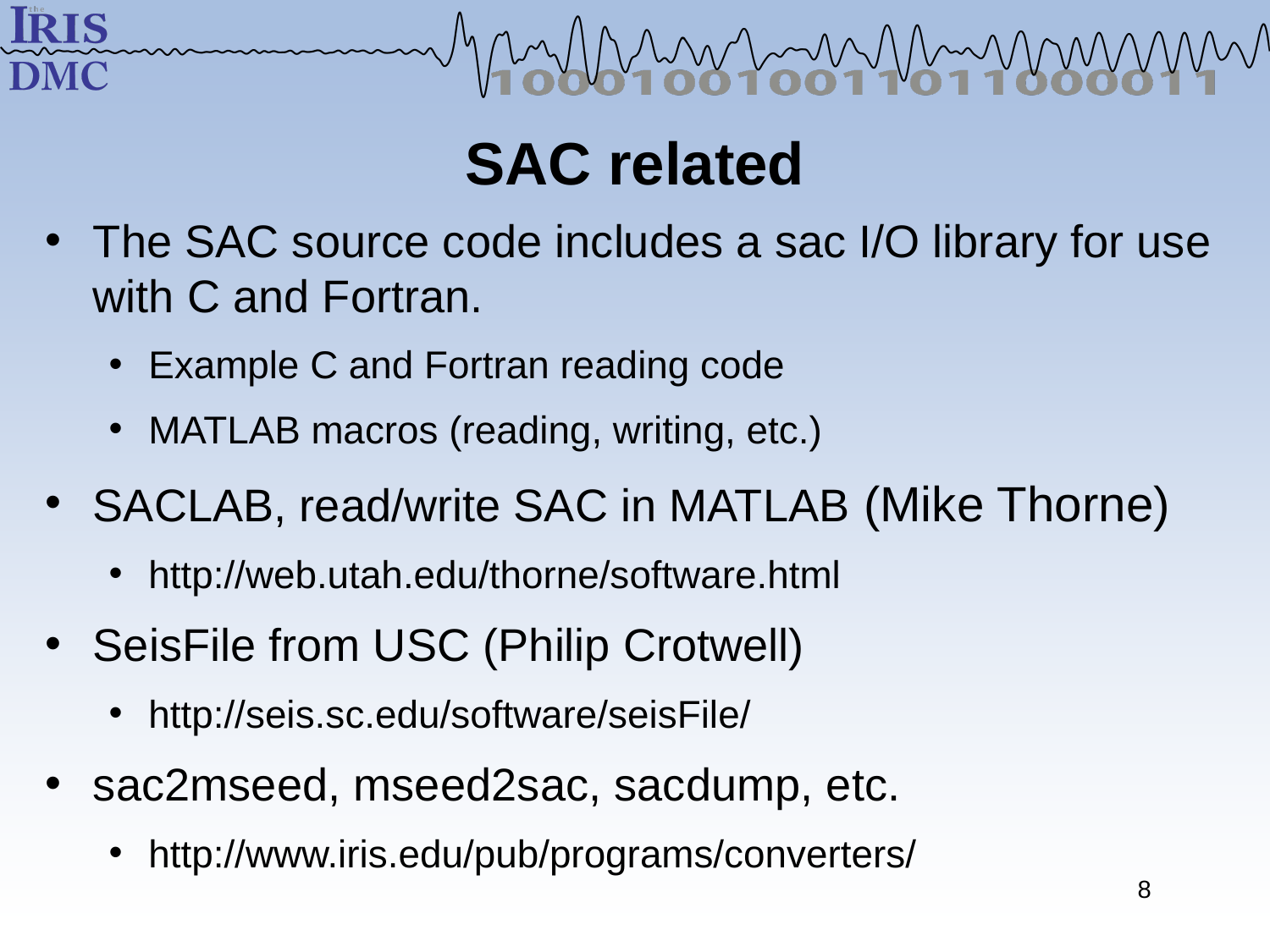

# SAC related
The SAC source code includes a sac I/O library for use with C and Fortran.
Example C and Fortran reading code
MATLAB macros (reading, writing, etc.)
SACLAB, read/write SAC in MATLAB (Mike Thorne)
http://web.utah.edu/thorne/software.html
SeisFile from USC (Philip Crotwell)
http://seis.sc.edu/software/seisFile/
sac2mseed, mseed2sac, sacdump, etc.
http://www.iris.edu/pub/programs/converters/

8